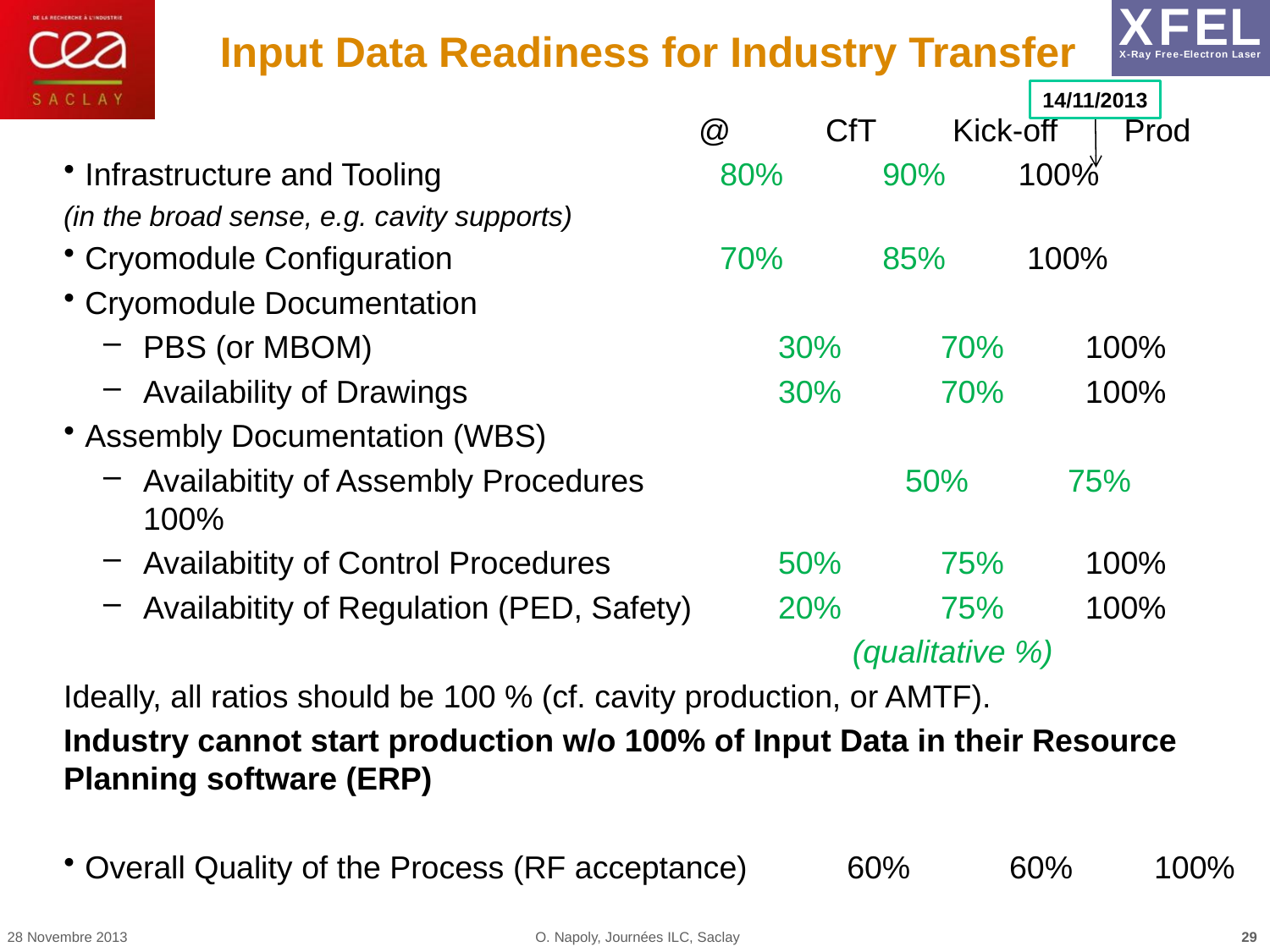

# Input Data Readiness for Industry Transfer
14/11/2013
					@	CfT	Kick-off	     Prod
Infrastructure and Tooling			80%	    90%	     100%
(in the broad sense, e.g. cavity supports)
Cryomodule Configuration 			70%	    85%	      100%
Cryomodule Documentation
PBS (or MBOM)			    	30%	    70%	      100%
Availability of Drawings			30%	    70%	      100%
Assembly Documentation (WBS)
Availabitity of Assembly Procedures 		50%	    75%	      100%
Availabitity of Control Procedures		50%	    75%	      100%
Availabitity of Regulation (PED, Safety)	20%	    75%	      100%
						   (qualitative %)
Ideally, all ratios should be 100 % (cf. cavity production, or AMTF).
Industry cannot start production w/o 100% of Input Data in their Resource Planning software (ERP)

Overall Quality of the Process (RF acceptance)	60%	    60%	      100%

28 Novembre 2013
O. Napoly, Journées ILC, Saclay
29